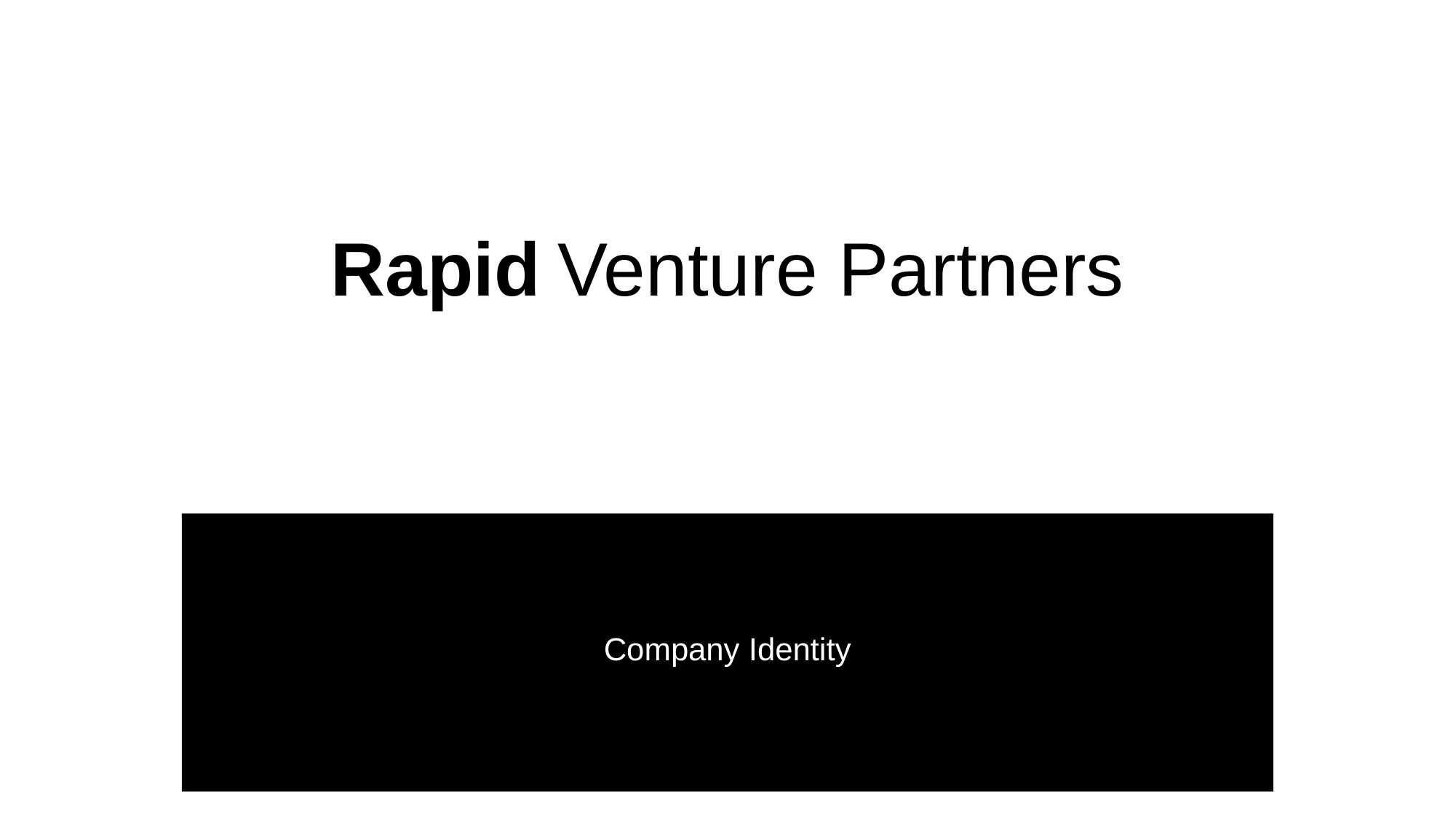

# Rapid Venture Partners Rapid Venture Partners

Company Identity